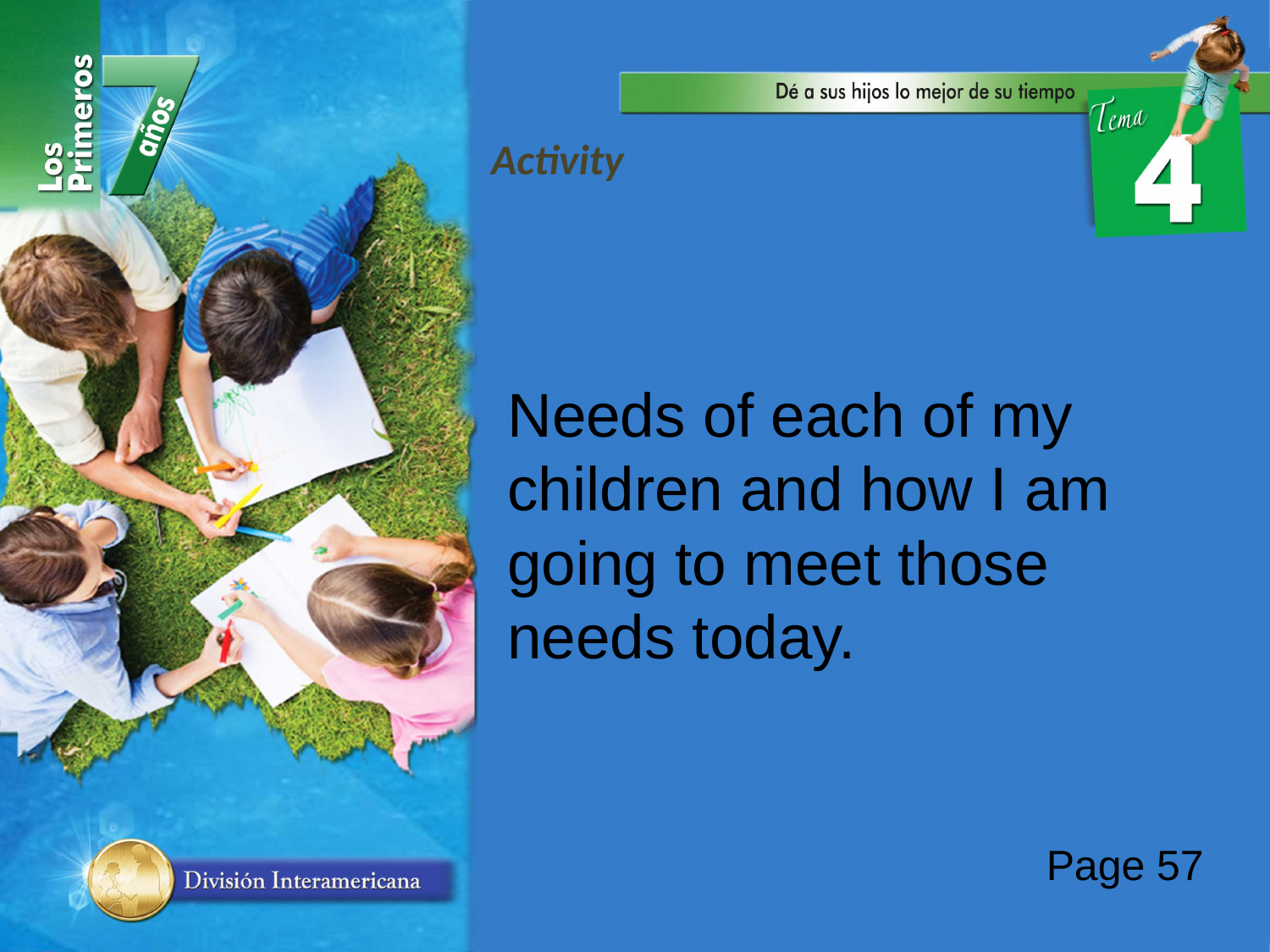

Activity
Needs of each of my children and how I am going to meet those needs today.
Page 57